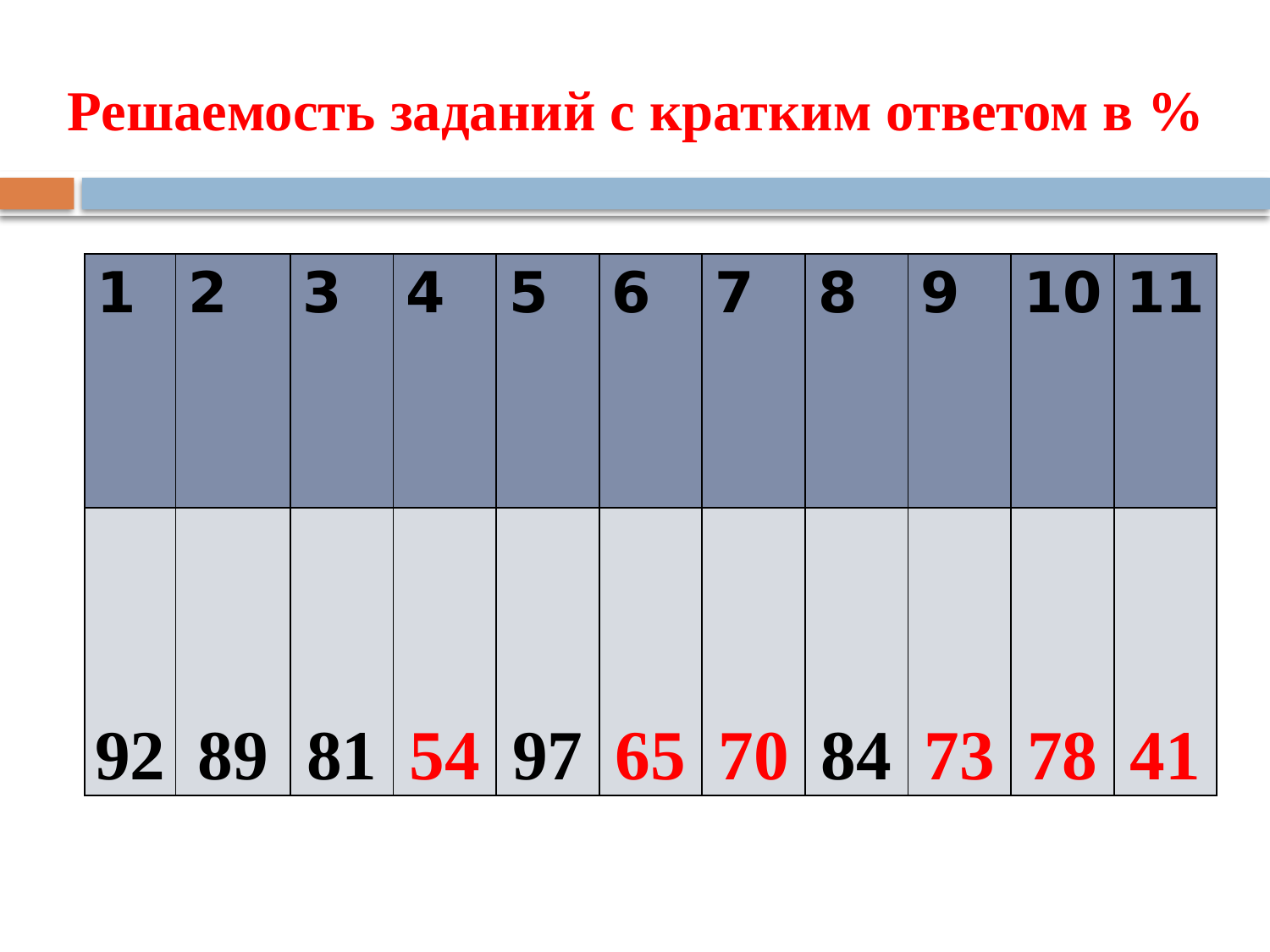

# Решаемость заданий с кратким ответом в %
| 1 | 2 | 3 | 4 | 5 | 6 | 7 | 8 | 9 | 10 | 11 |
| --- | --- | --- | --- | --- | --- | --- | --- | --- | --- | --- |
| 92 | 89 | 81 | 54 | 97 | 65 | 70 | 84 | 73 | 78 | 41 |